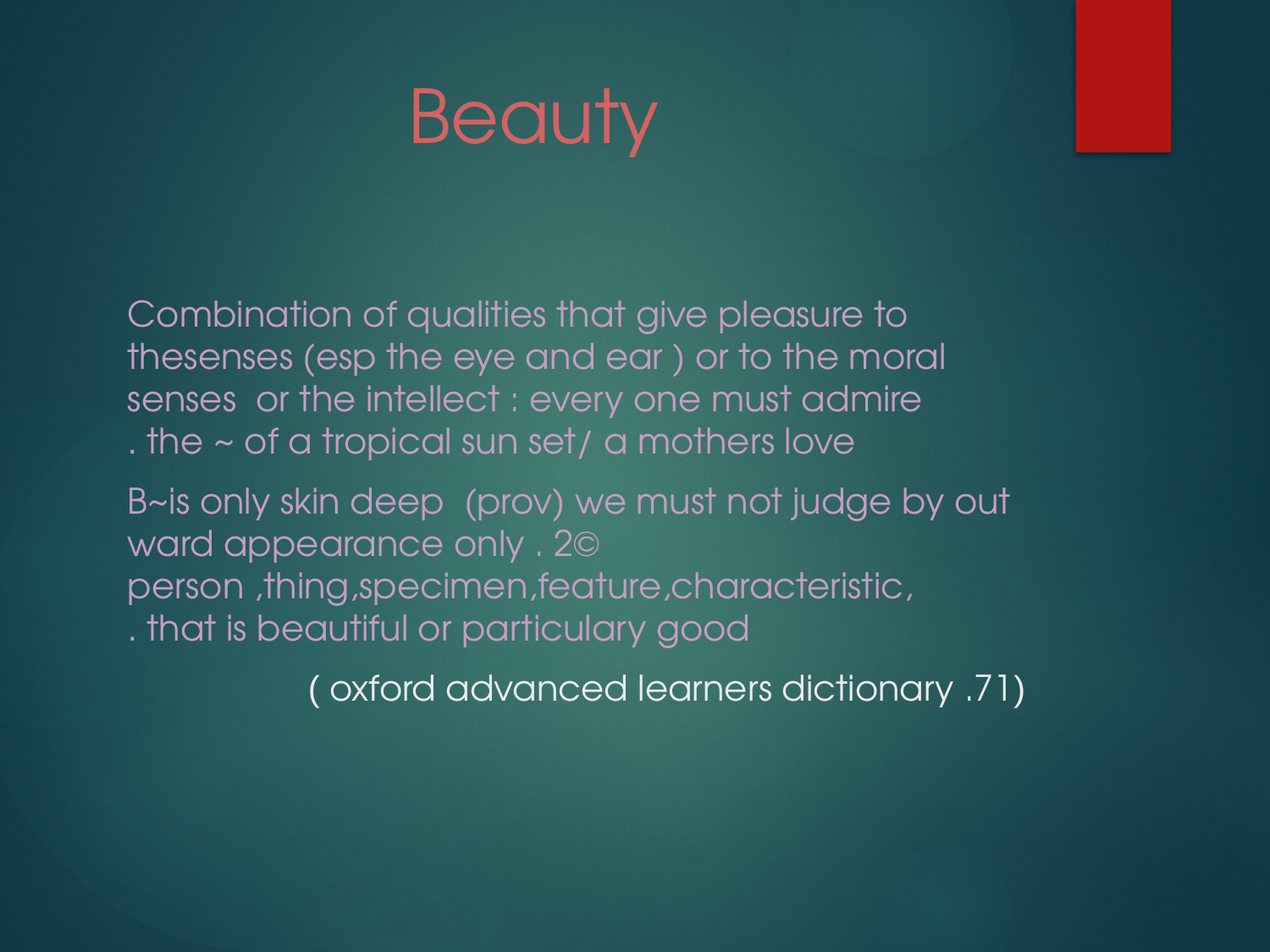

# Beauty
 Combination of qualities that give pleasure to thesenses (esp the eye and ear ) or to the moral senses  or the intellect : every one must admire the ~ of a tropical sun set/ a mothers love .
B~is only skin deep  (prov) we must not judge by out ward appearance only . 2© person ,thing,specimen,feature,characteristic, that is beautiful or particulary good .
(oxford advanced learners dictionary .71 )